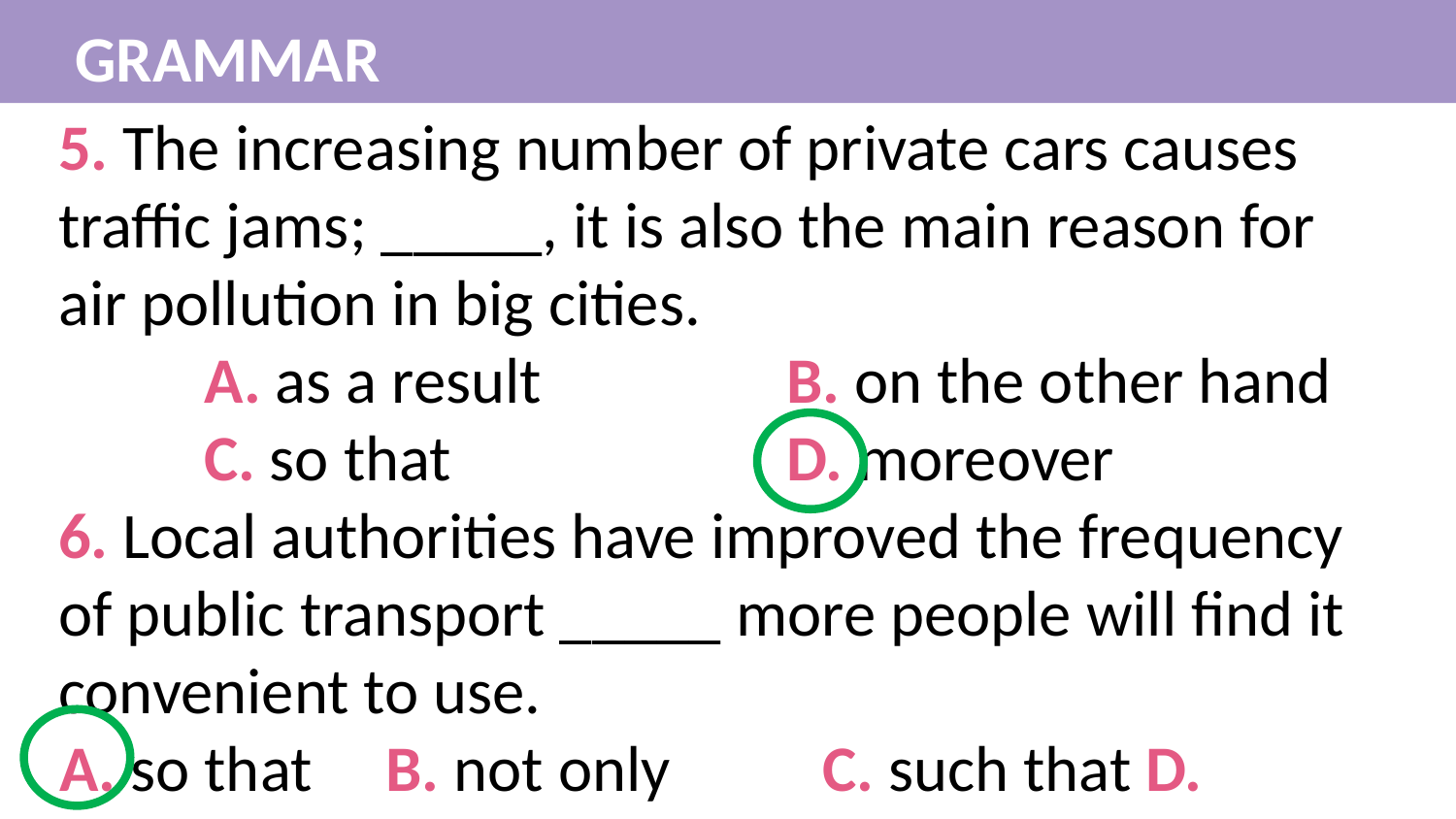

GRAMMAR
5. The increasing number of private cars causes traffic jams; _____, it is also the main reason for air pollution in big cities.
	A. as a result		B. on the other hand		C. so that			D. moreover
6. Local authorities have improved the frequency of public transport _____ more people will find it convenient to use.
A. so that	B. not only		C. such that D. neither